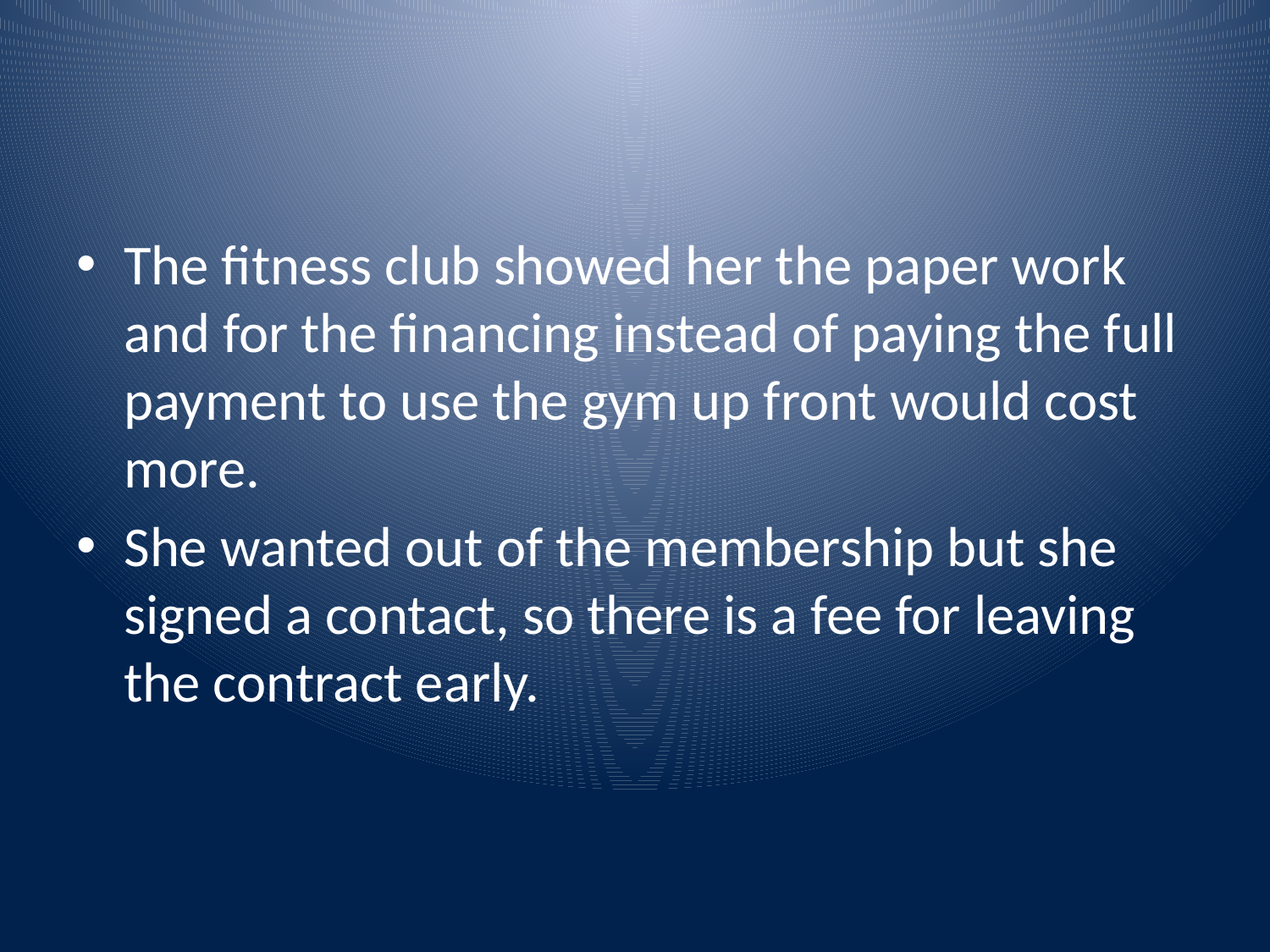

The fitness club showed her the paper work and for the financing instead of paying the full payment to use the gym up front would cost more.
She wanted out of the membership but she signed a contact, so there is a fee for leaving the contract early.